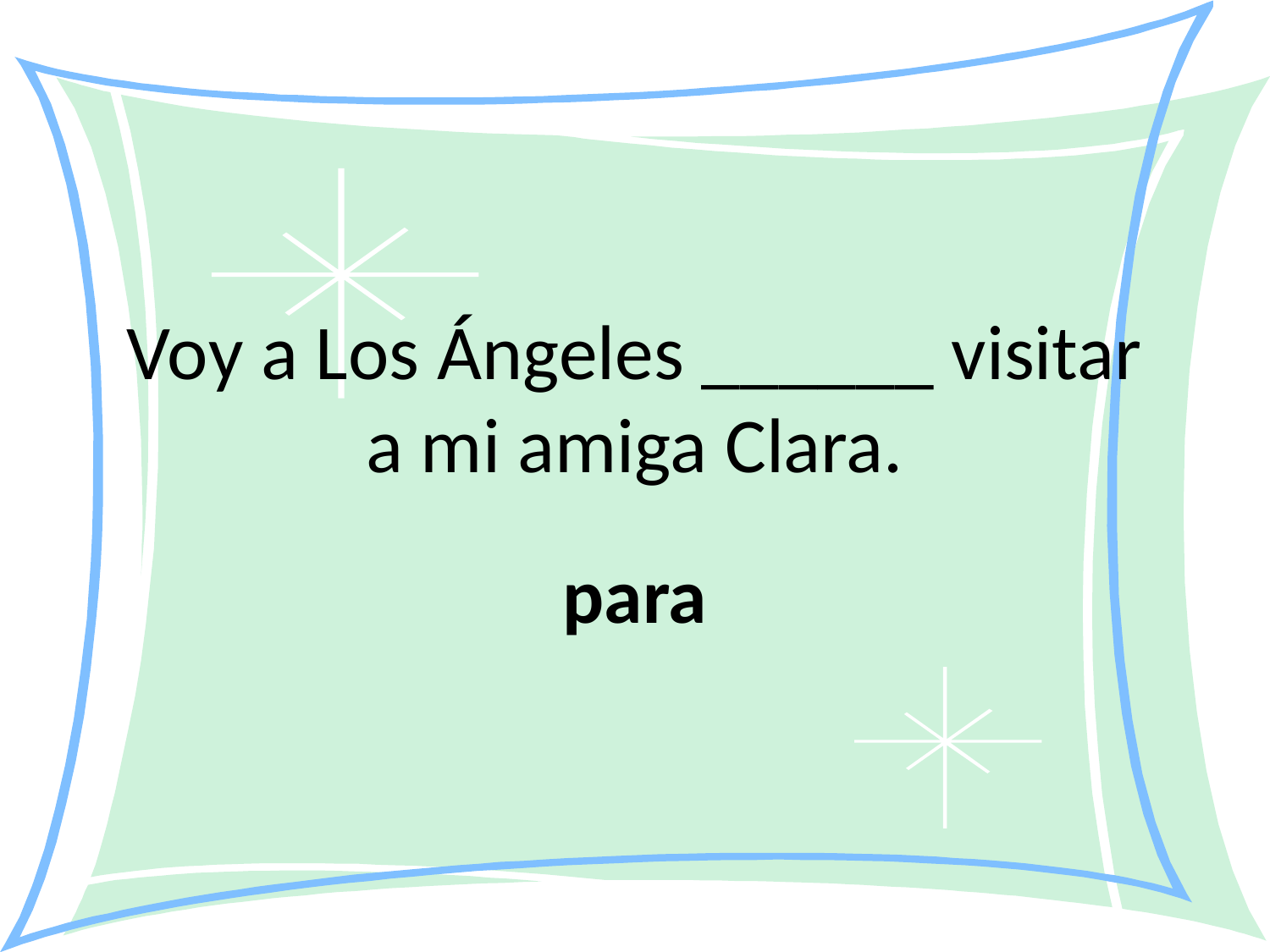

Voy a Los Ángeles ______ visitar a mi amiga Clara.
para